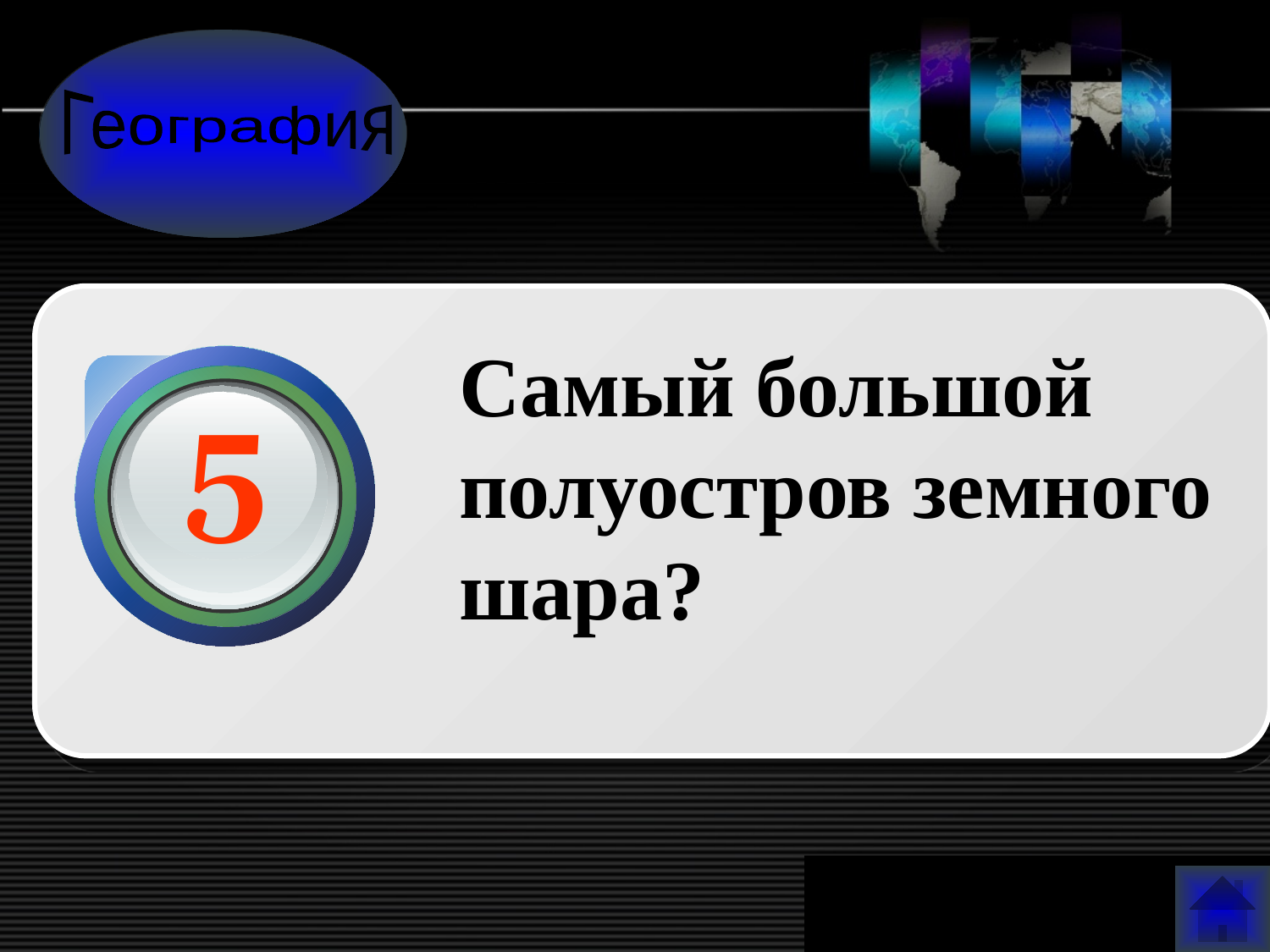

География

Самый большой полуостров земного шара?

5

www.themegallery.com